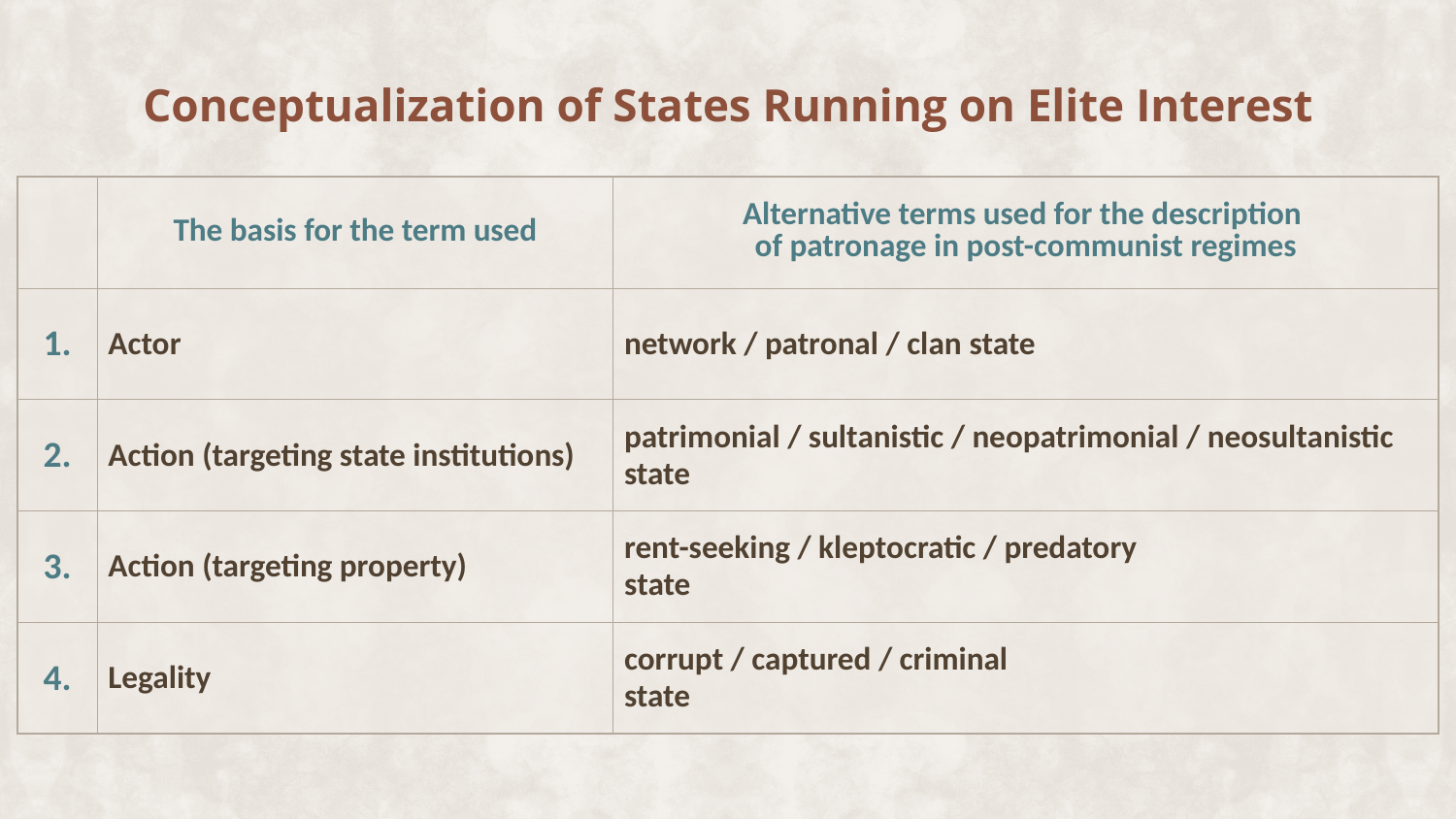

Conceptualization of States Running on Elite Interest
|  | The basis for the term used | Alternative terms used for the description of patronage in post-communist regimes |
| --- | --- | --- |
| 1. | Actor | network / patronal / clan state |
| 2. | Action (targeting state institutions) | patrimonial / sultanistic / neopatrimonial / neosultanistic state |
| 3. | Action (targeting property) | rent-seeking / kleptocratic / predatory state |
| 4. | Legality | corrupt / captured / criminal state |